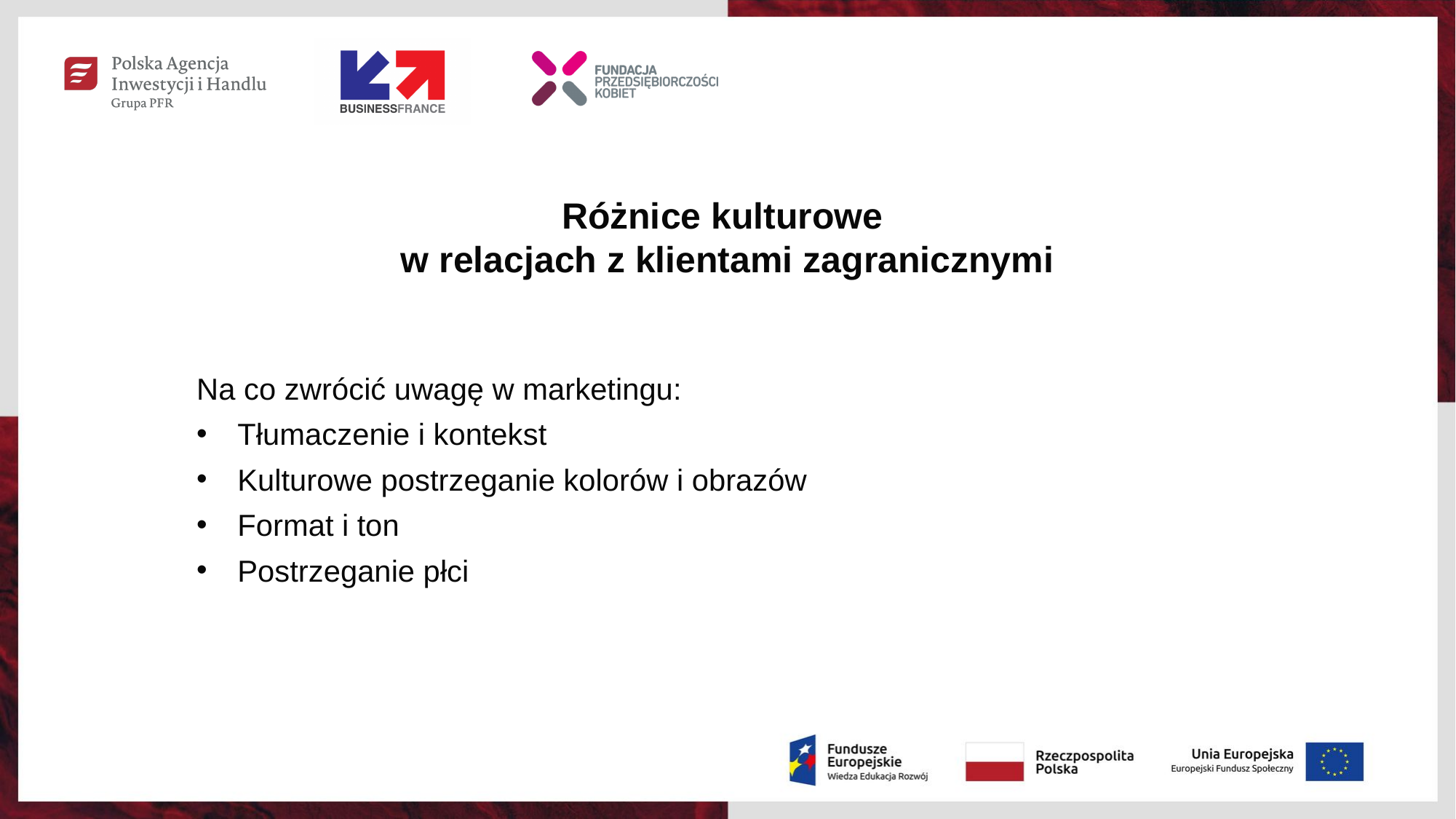

Różnice kulturowe
w relacjach z klientami zagranicznymi
Na co zwrócić uwagę w marketingu:
Tłumaczenie i kontekst
Kulturowe postrzeganie kolorów i obrazów
Format i ton
Postrzeganie płci